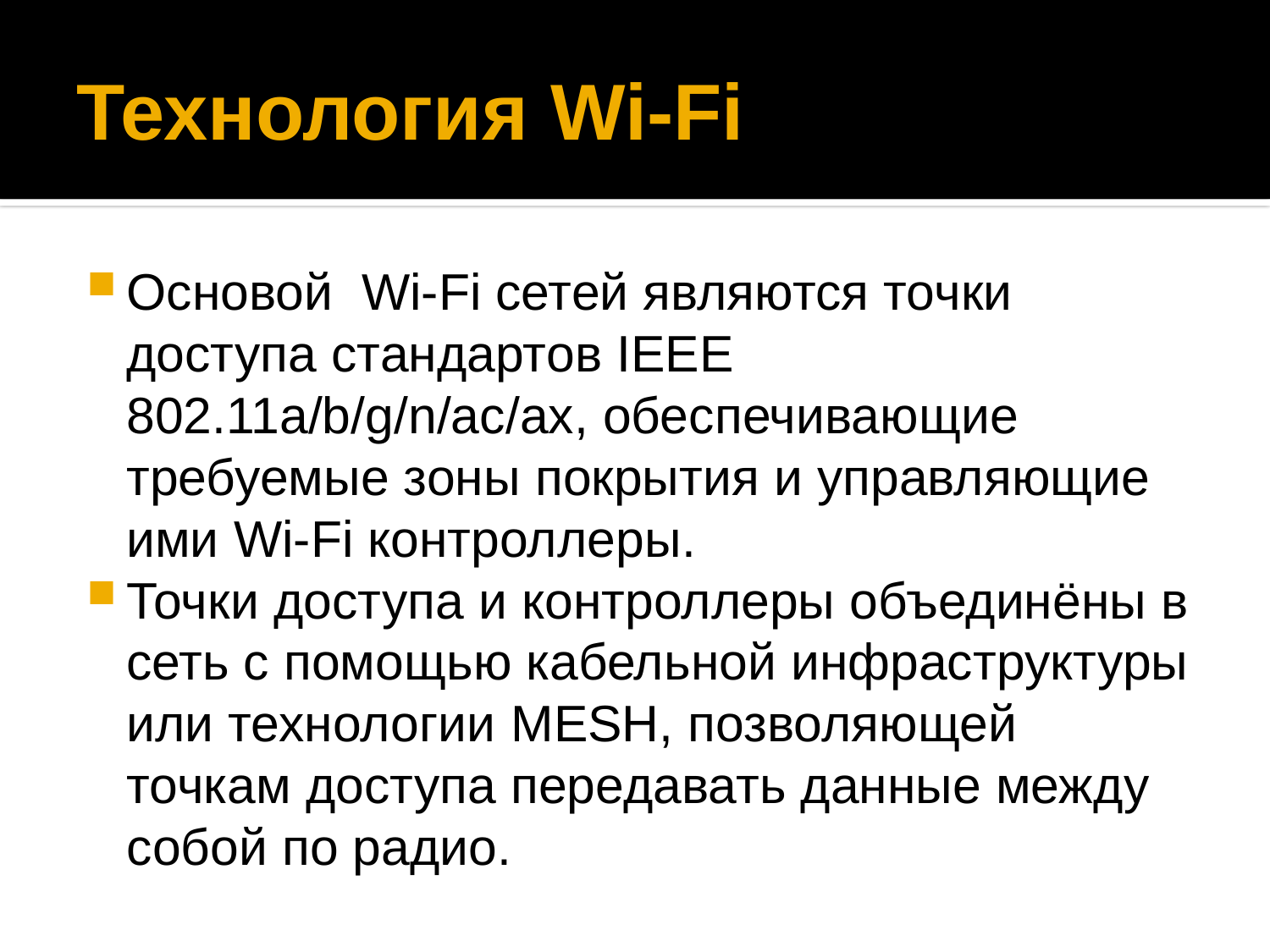

# Технология Wi-Fi
Основой  Wi-Fi сетей являются точки доступа стандартов IEEE 802.11a/b/g/n/ac/ax, обеспечивающие требуемые зоны покрытия и управляющие ими Wi-Fi контроллеры.
Точки доступа и контроллеры объединёны в сеть с помощью кабельной инфраструктуры или технологии MESH, позволяющей точкам доступа передавать данные между собой по радио.